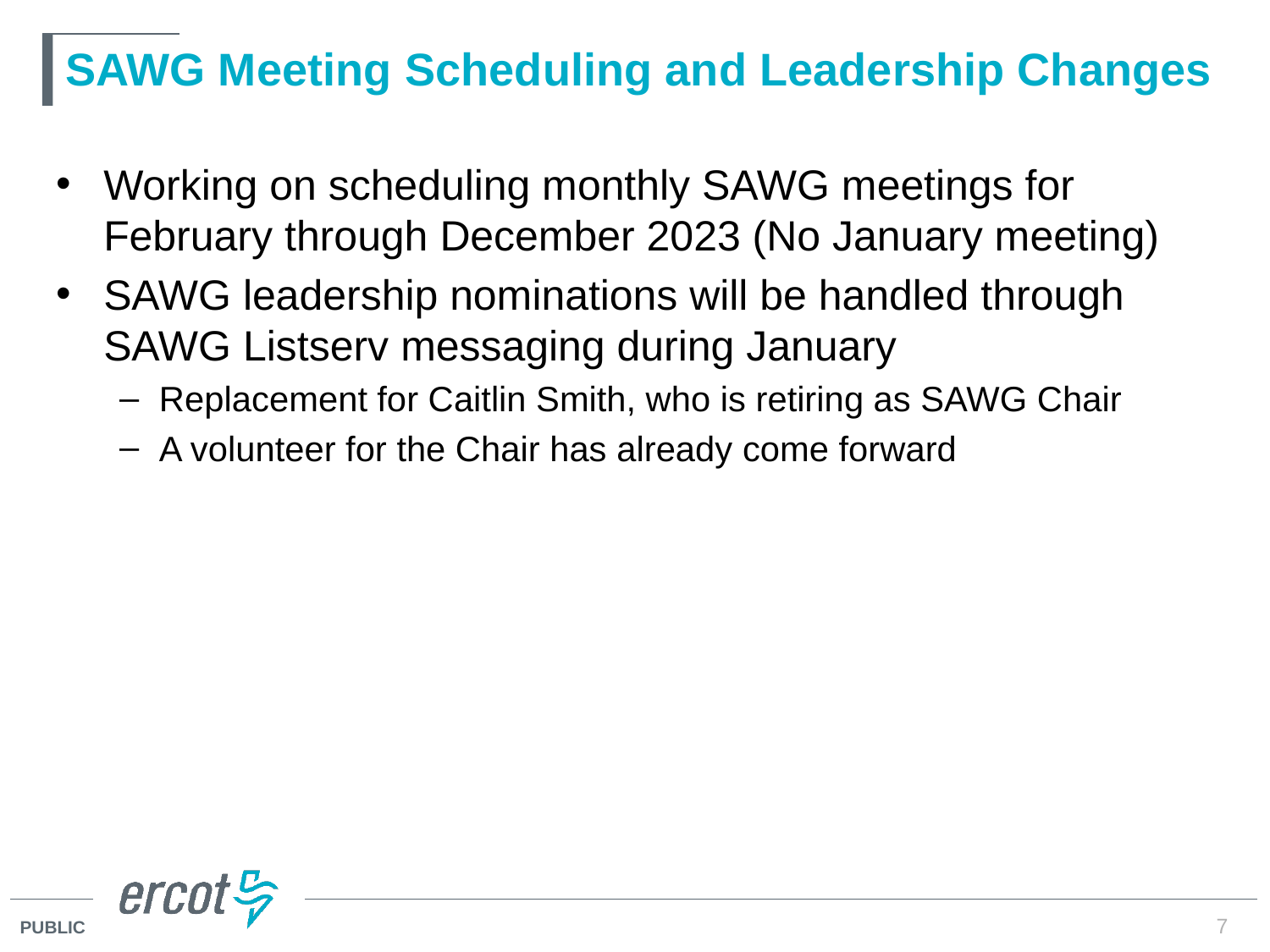

# SAWG Meeting Scheduling and Leadership Changes
Working on scheduling monthly SAWG meetings for February through December 2023 (No January meeting)
SAWG leadership nominations will be handled through SAWG Listserv messaging during January
Replacement for Caitlin Smith, who is retiring as SAWG Chair
A volunteer for the Chair has already come forward
7